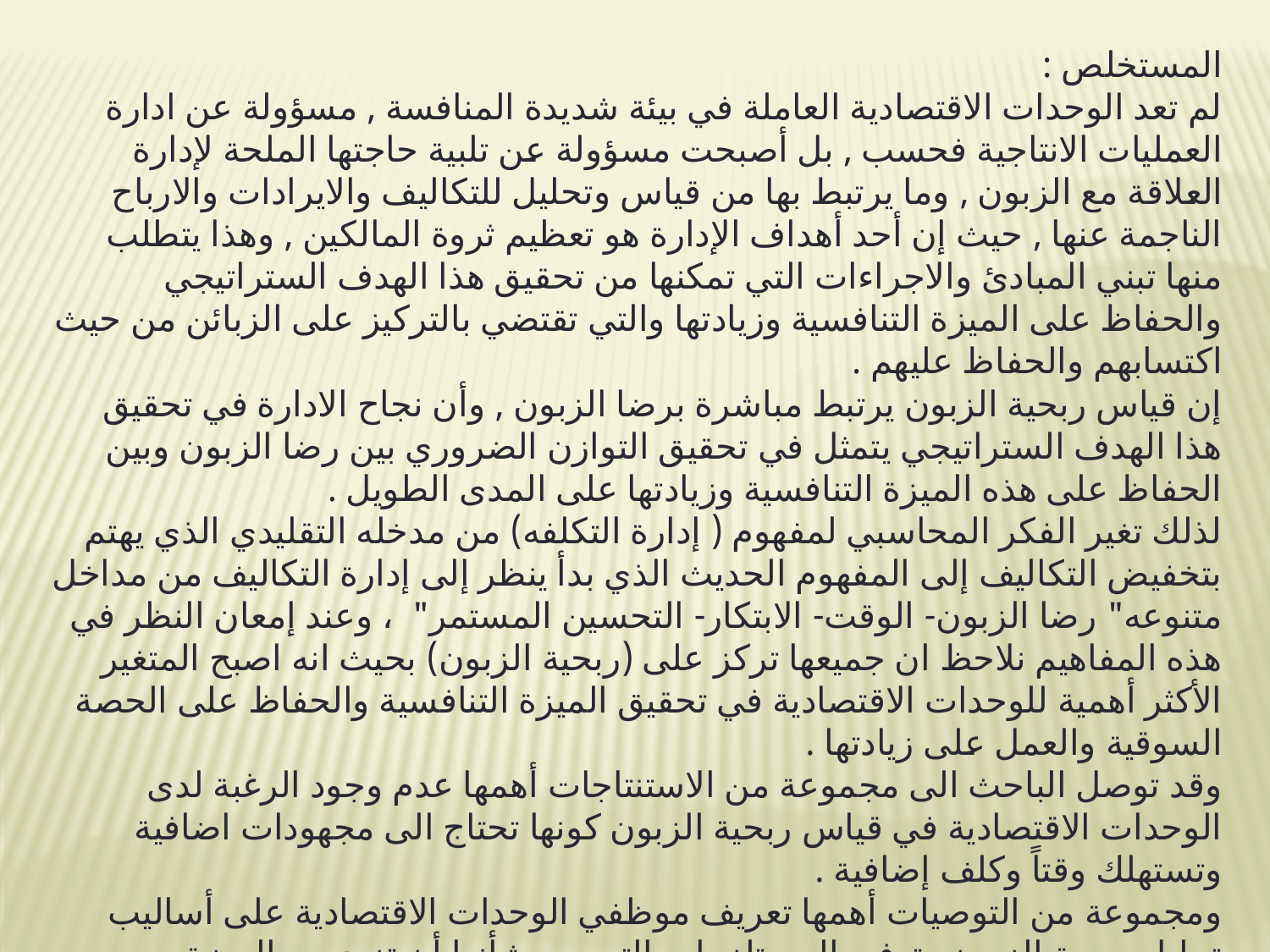

المستخلص :
لم تعد الوحدات الاقتصادية العاملة في بيئة شديدة المنافسة , مسؤولة عن ادارة العمليات الانتاجية فحسب , بل أصبحت مسؤولة عن تلبية حاجتها الملحة لإدارة العلاقة مع الزبون , وما يرتبط بها من قياس وتحليل للتكاليف والايرادات والارباح الناجمة عنها , حيث إن أحد أهداف الإدارة هو تعظيم ثروة المالكين , وهذا يتطلب منها تبني المبادئ والاجراءات التي تمكنها من تحقيق هذا الهدف الستراتيجي والحفاظ على الميزة التنافسية وزيادتها والتي تقتضي بالتركيز على الزبائن من حيث اكتسابهم والحفاظ عليهم .
إن قياس ربحية الزبون يرتبط مباشرة برضا الزبون , وأن نجاح الادارة في تحقيق هذا الهدف الستراتيجي يتمثل في تحقيق التوازن الضروري بين رضا الزبون وبين الحفاظ على هذه الميزة التنافسية وزيادتها على المدى الطويل .
لذلك تغير الفكر المحاسبي لمفهوم ( إدارة التكلفه) من مدخله التقليدي الذي يهتم بتخفيض التكاليف إلى المفهوم الحديث الذي بدأ ينظر إلى إدارة التكاليف من مداخل متنوعه" رضا الزبون- الوقت- الابتكار- التحسين المستمر"  ، وعند إمعان النظر في هذه المفاهيم نلاحظ ان جميعها تركز على (ربحية الزبون) بحيث انه اصبح المتغير الأكثر أهمية للوحدات الاقتصادية في تحقيق الميزة التنافسية والحفاظ على الحصة السوقية والعمل على زيادتها .
وقد توصل الباحث الى مجموعة من الاستنتاجات أهمها عدم وجود الرغبة لدى الوحدات الاقتصادية في قياس ربحية الزبون كونها تحتاج الى مجهودات اضافية وتستهلك وقتاً وكلف إضافية .
ومجموعة من التوصيات أهمها تعريف موظفي الوحدات الاقتصادية على أساليب تحليل ربحية الزبون وتوفير المستلزمات التي من شأنها أن تزيد من الميزة التنافسية للوحدة الاقتصادية.